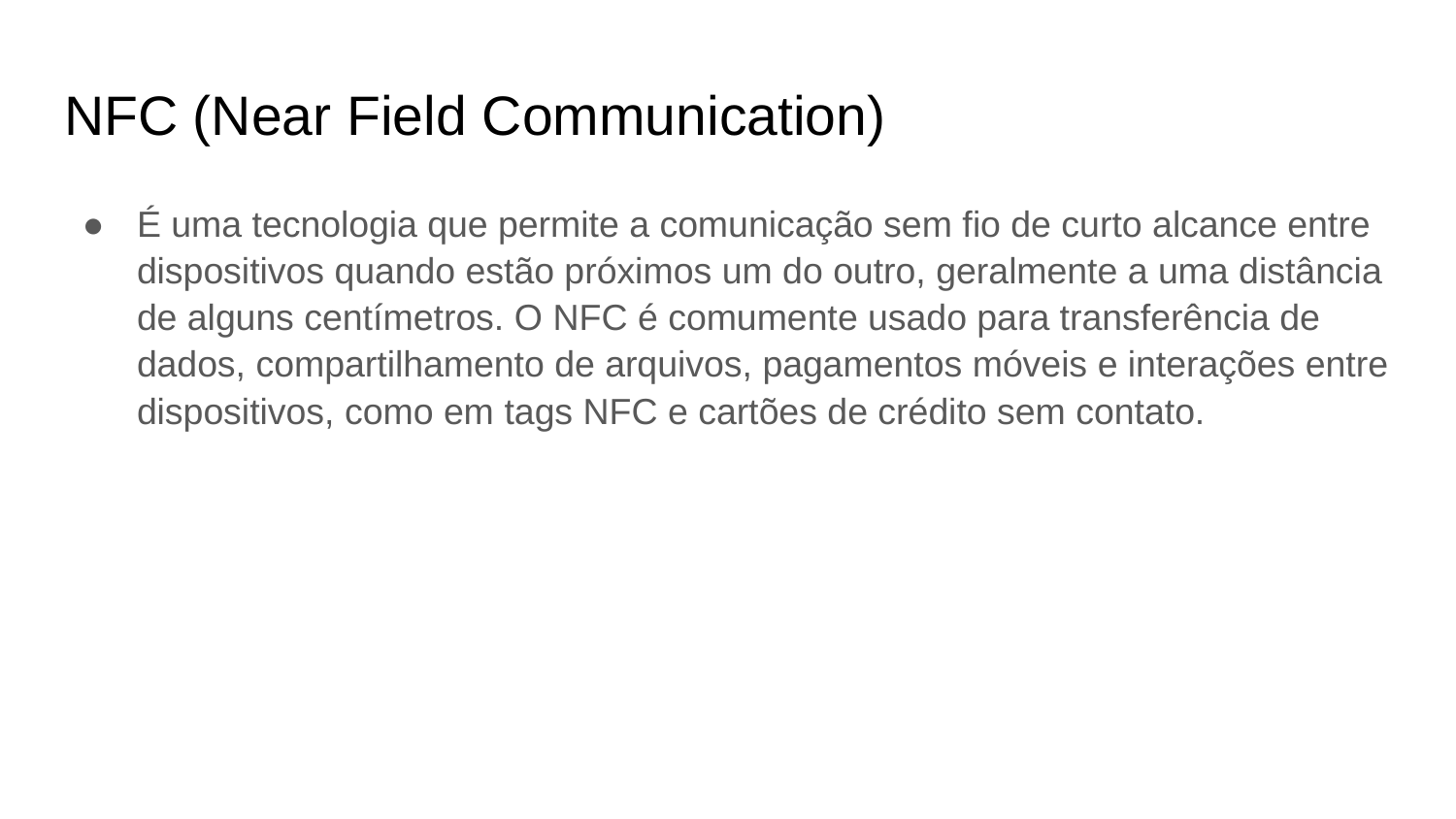

# NFC (Near Field Communication)
É uma tecnologia que permite a comunicação sem fio de curto alcance entre dispositivos quando estão próximos um do outro, geralmente a uma distância de alguns centímetros. O NFC é comumente usado para transferência de dados, compartilhamento de arquivos, pagamentos móveis e interações entre dispositivos, como em tags NFC e cartões de crédito sem contato.